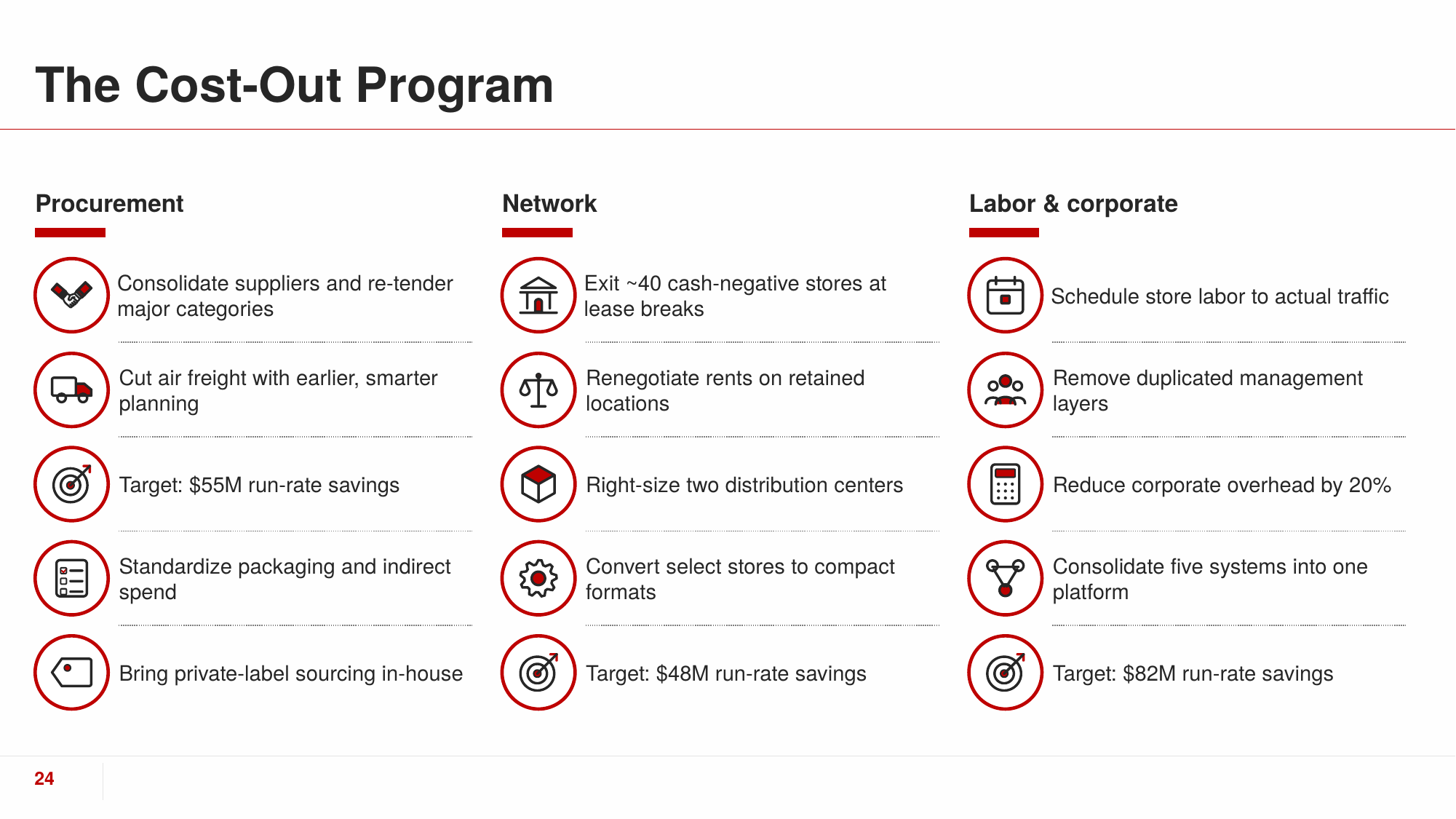

# The Cost-Out Program
Procurement
Network
Labor & corporate
Consolidate suppliers and re-tender major categories
Exit ~40 cash-negative stores at lease breaks
Schedule store labor to actual traffic

Cut air freight with earlier, smarter planning
Renegotiate rents on retained locations
Remove duplicated management layers

Target: $55M run-rate savings
Right-size two distribution centers
Reduce corporate overhead by 20%

Standardize packaging and indirect spend
Convert select stores to compact formats
Consolidate five systems into one platform

Bring private-label sourcing in-house
Target: $48M run-rate savings
Target: $82M run-rate savings

24